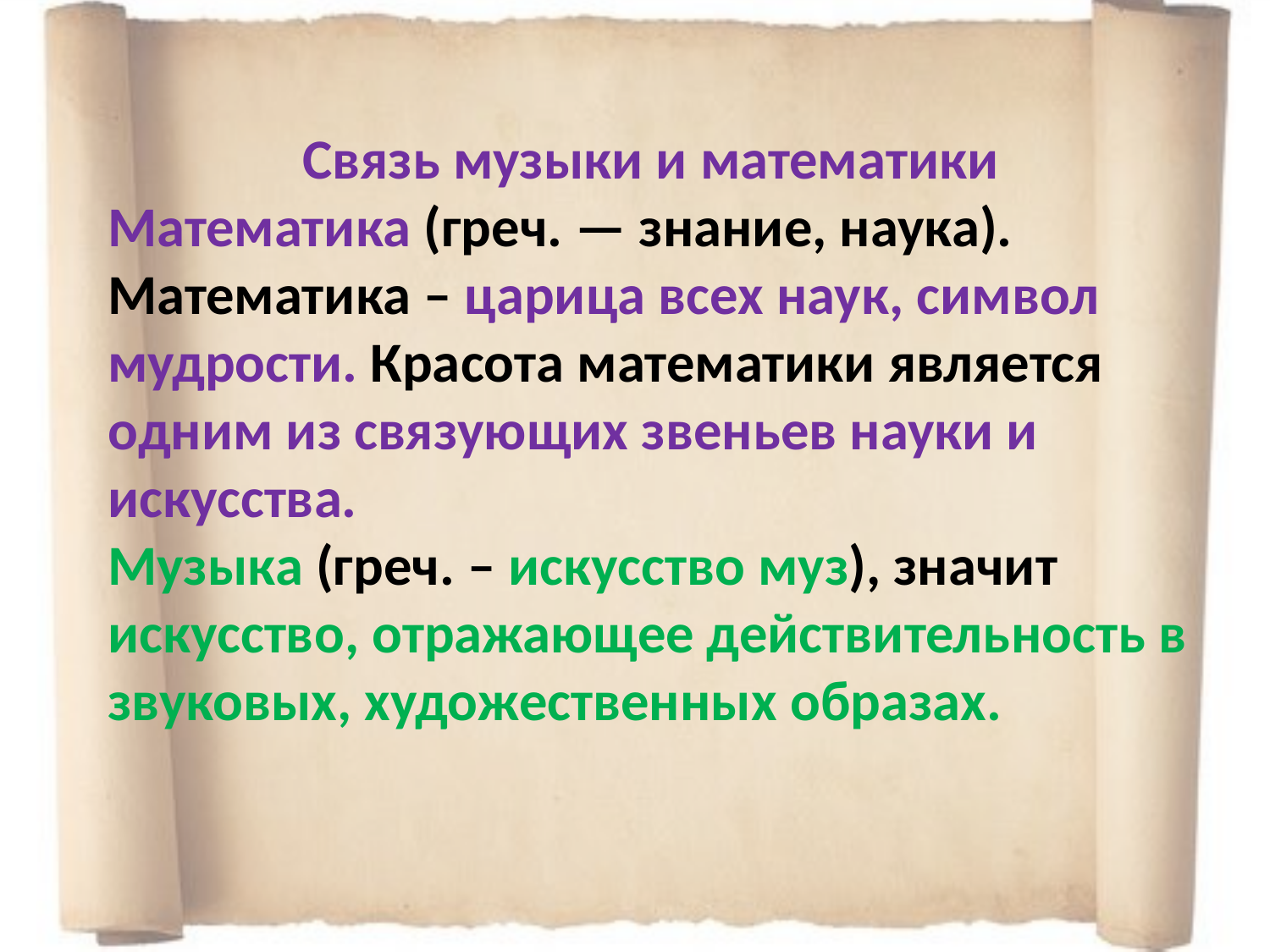

Связь музыки и математики
Математика (греч. — знание, наука). Математика – царица всех наук, символ мудрости. Красота математики является одним из связующих звеньев науки и искусства.
Музыка (греч. – искусство муз), значит искусство, отражающее действительность в звуковых, художественных образах.